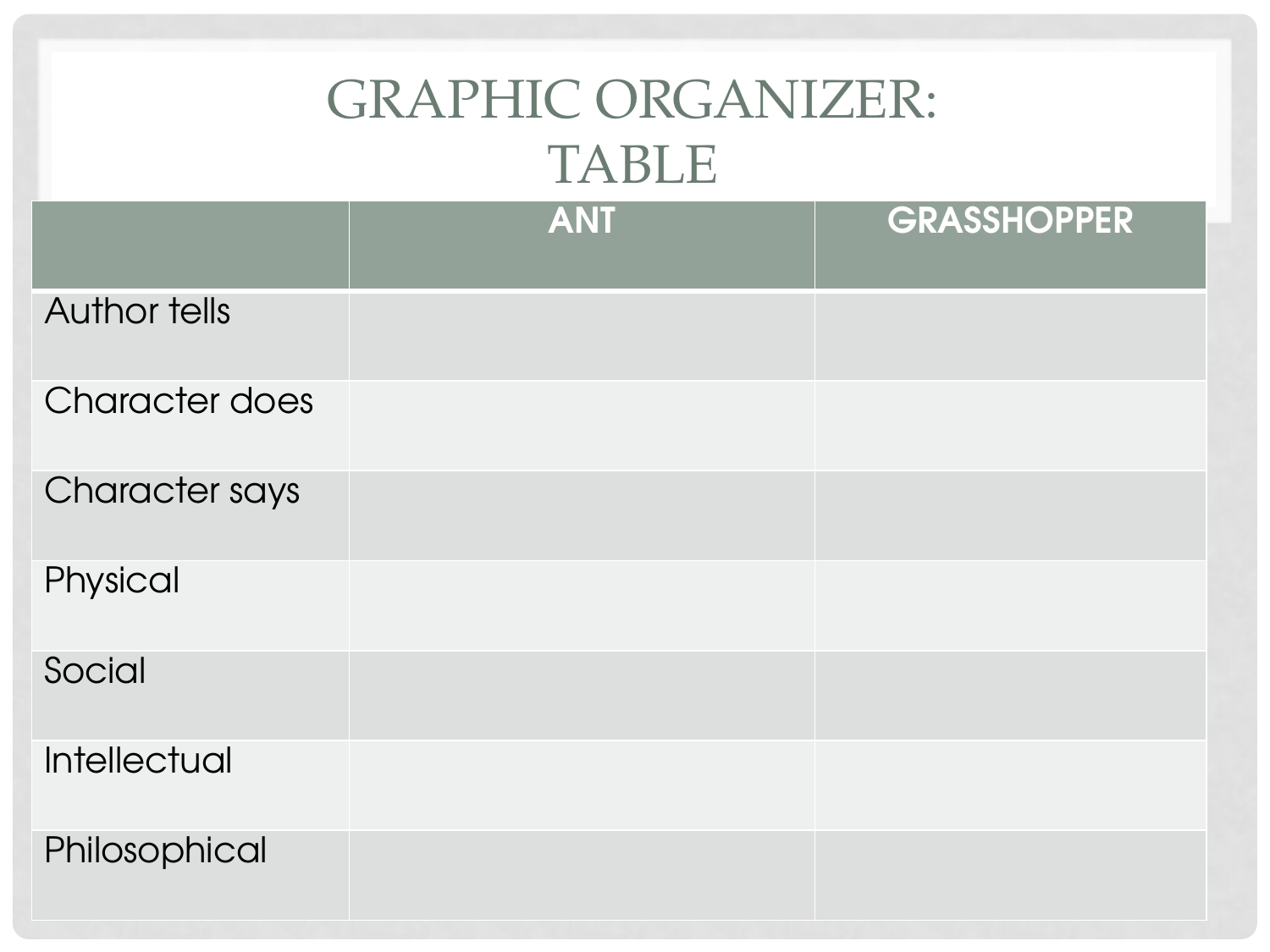

# Graphic organizer: Table
|  | ANT | GRASSHOPPER |
| --- | --- | --- |
| Author tells |  |  |
| Character does |  |  |
| Character says |  |  |
| Physical |  |  |
| Social |  |  |
| Intellectual |  |  |
| Philosophical |  |  |